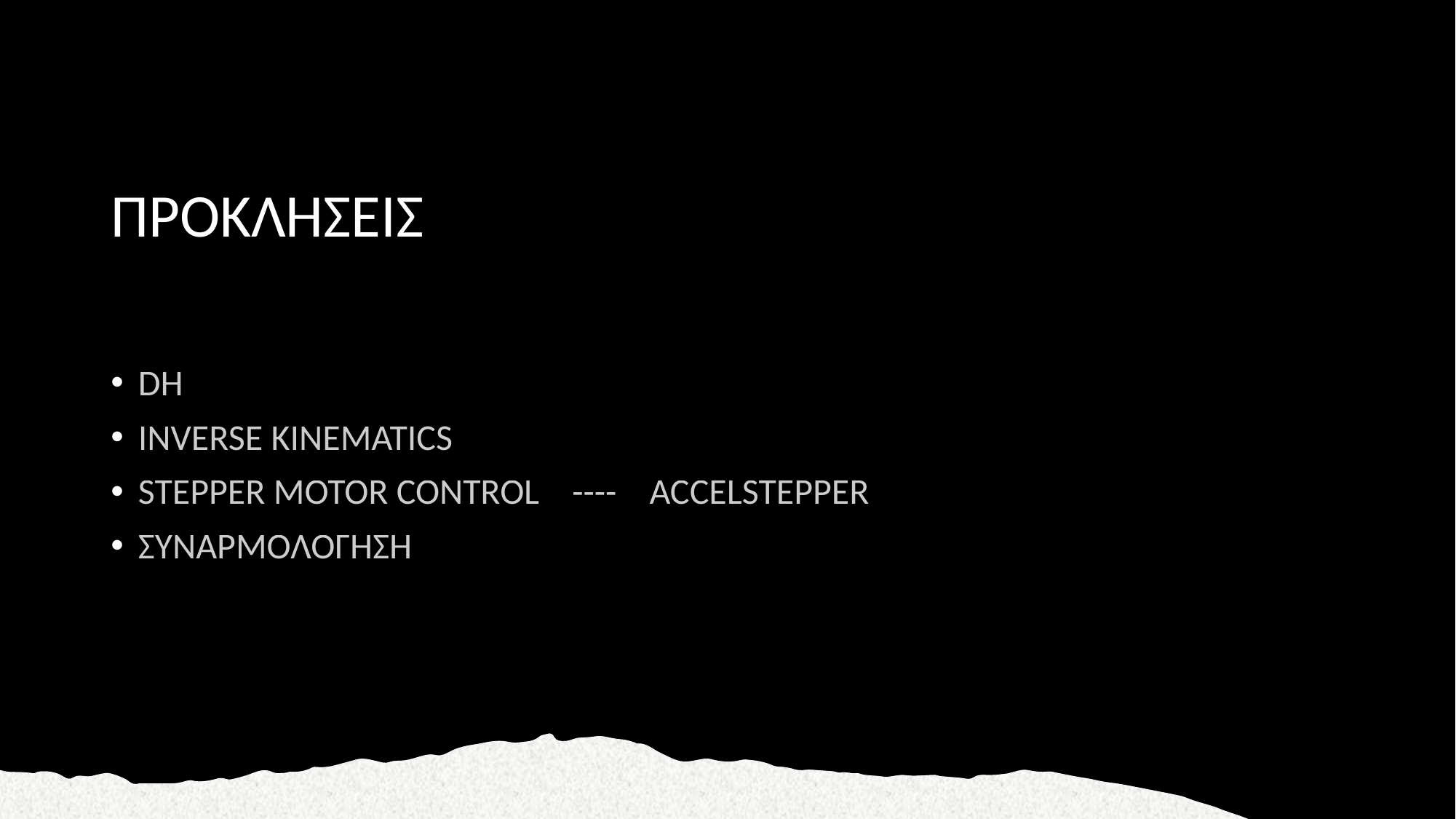

# ΠΡΟΚΛΗΣΕΙΣ
DH
INVERSE KINEMATICS
STEPPER MOTOR CONTROL    ----    ACCELSTEPPER
ΣΥΝΑΡΜΟΛΟΓΗΣΗ